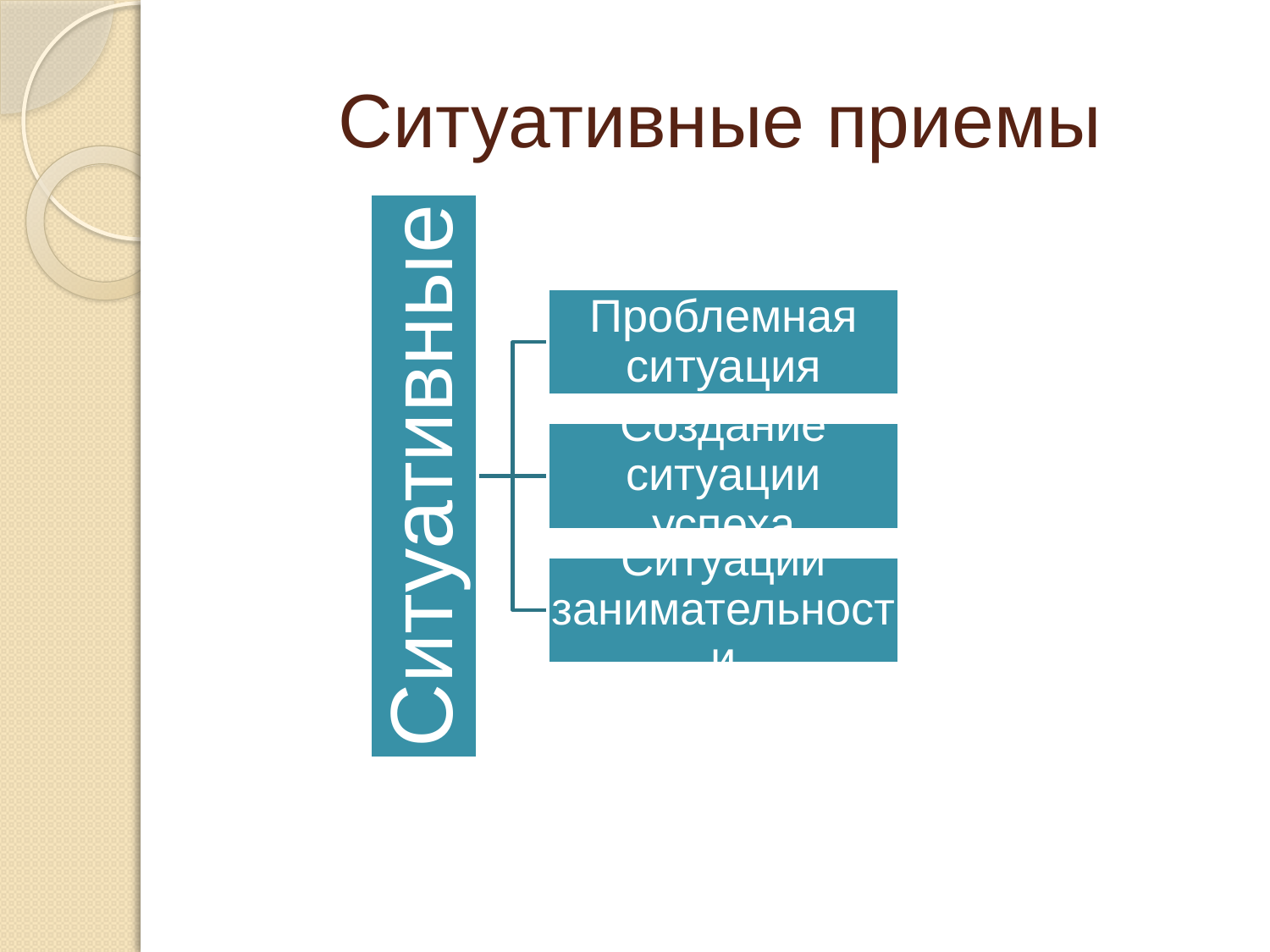

# Ситуативные приемы

Ситуативные
Проблемная ситуация
Создание ситуации успеха
Ситуации занимательности